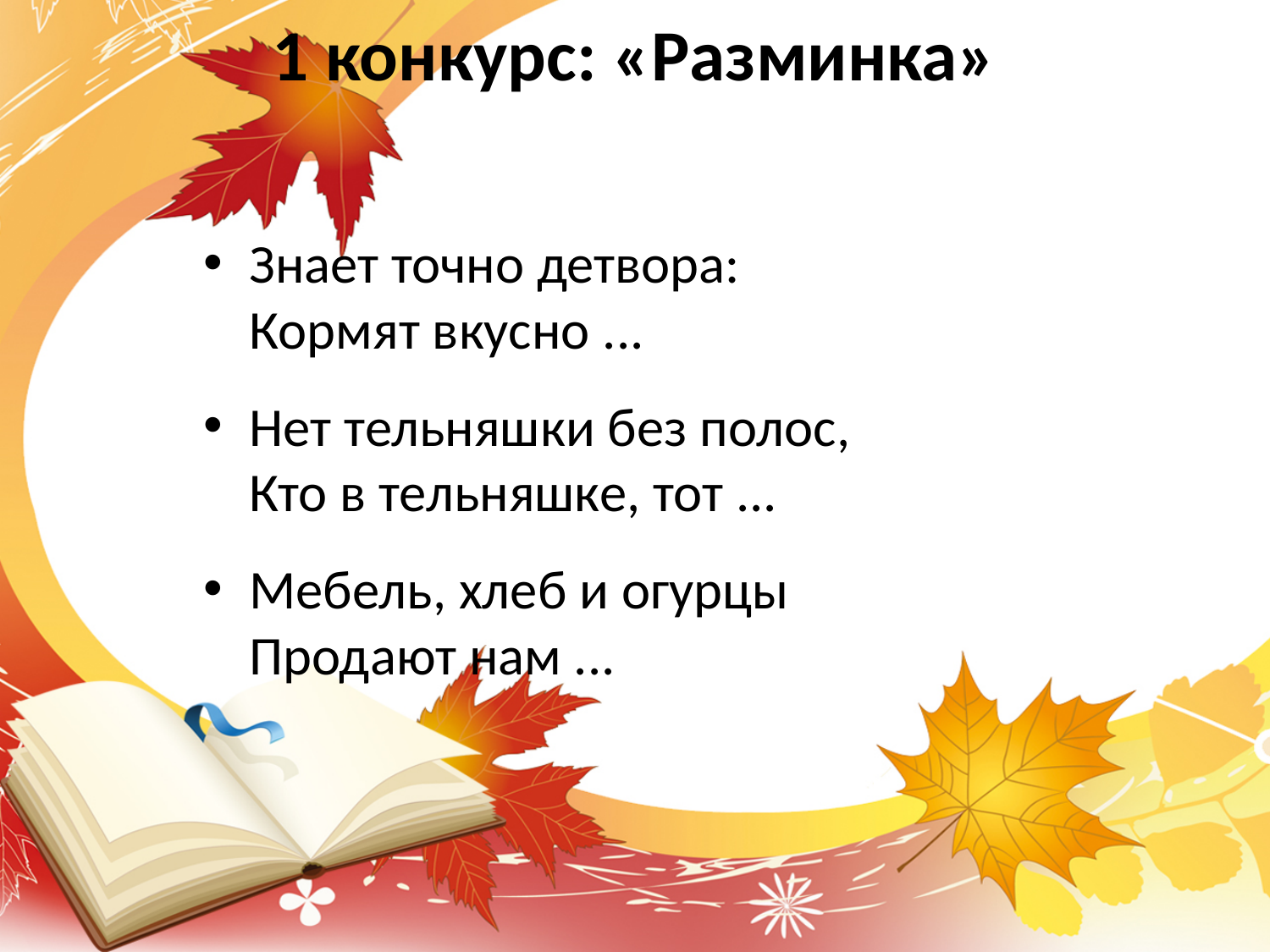

# 1 конкурс: «Разминка»
Знает точно детвора:
Кормят вкусно ...
Нет тельняшки без полос,
Кто в тельняшке, тот ...
Мебель, хлеб и огурцы
Продают нам ...